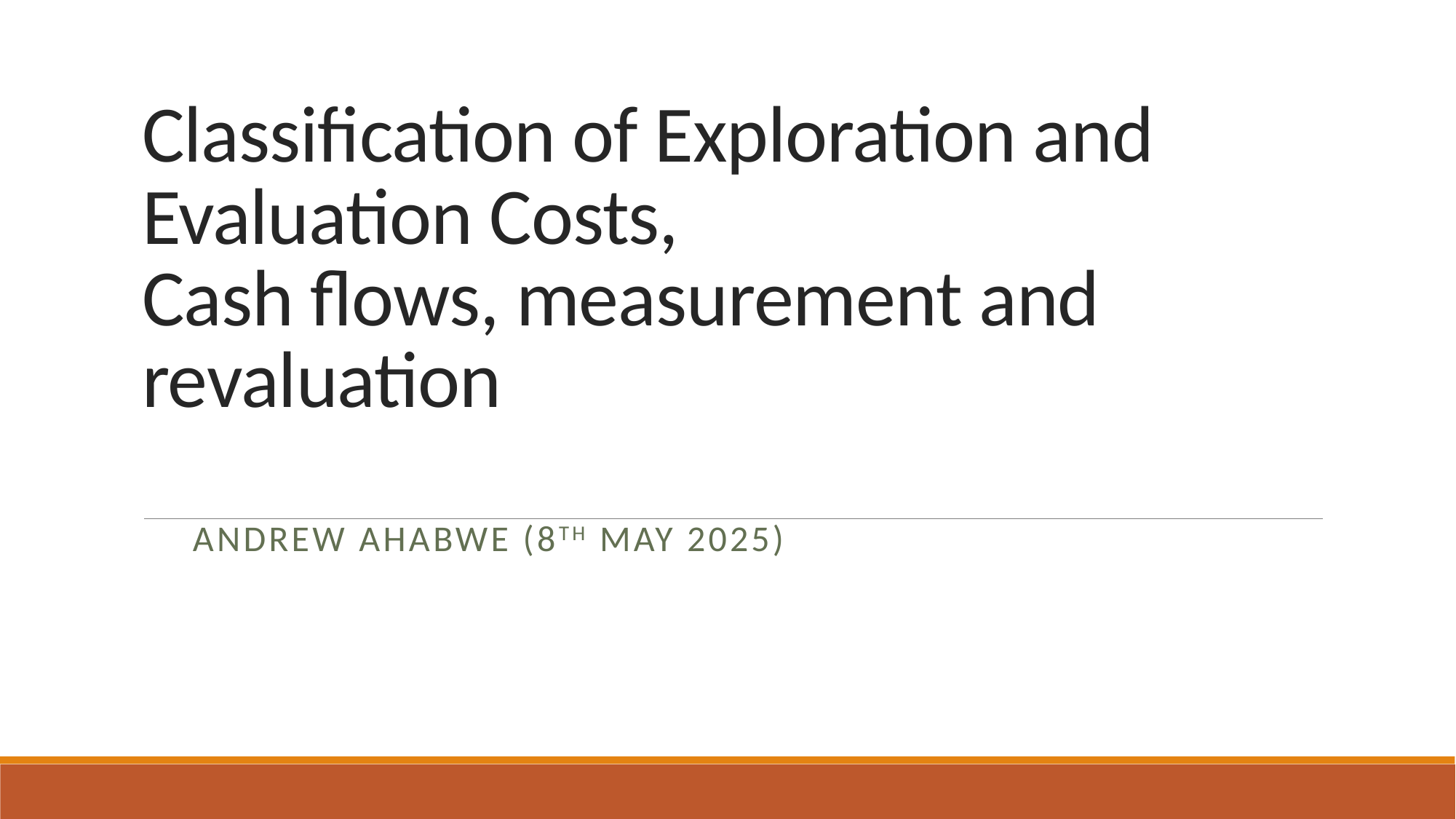

# Classification of Exploration and Evaluation Costs, Cash flows, measurement and revaluation
Andrew Ahabwe (8th May 2025)